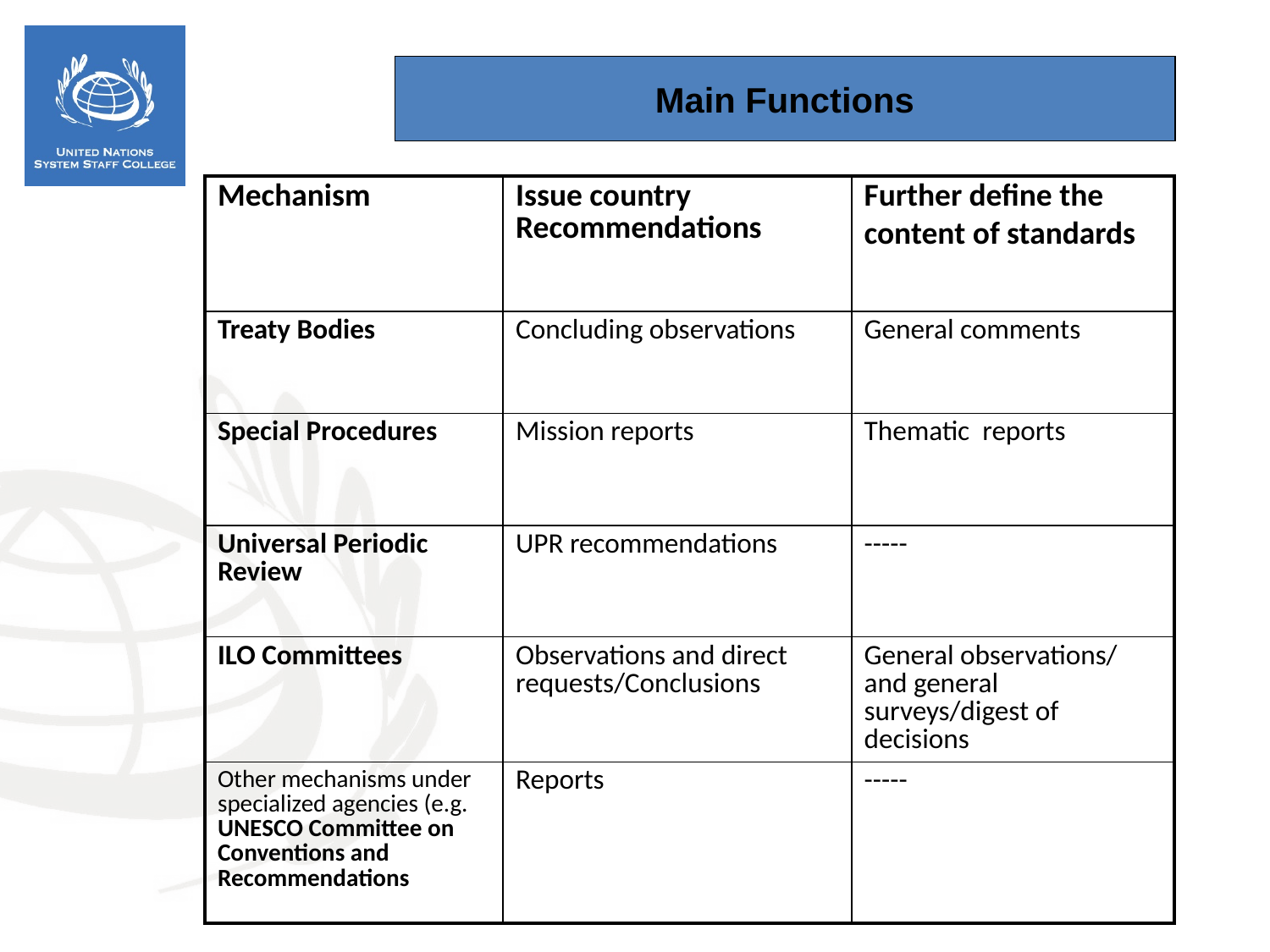

Main Functions
| Mechanism | Issue country Recommendations | Further define the content of standards |
| --- | --- | --- |
| Treaty Bodies | Concluding observations | General comments |
| Special Procedures | Mission reports | Thematic reports |
| Universal Periodic Review | UPR recommendations | ----- |
| ILO Committees | Observations and direct requests/Conclusions | General observations/ and general surveys/digest of decisions |
| Other mechanisms under specialized agencies (e.g. UNESCO Committee on Conventions and Recommendations | Reports | ----- |